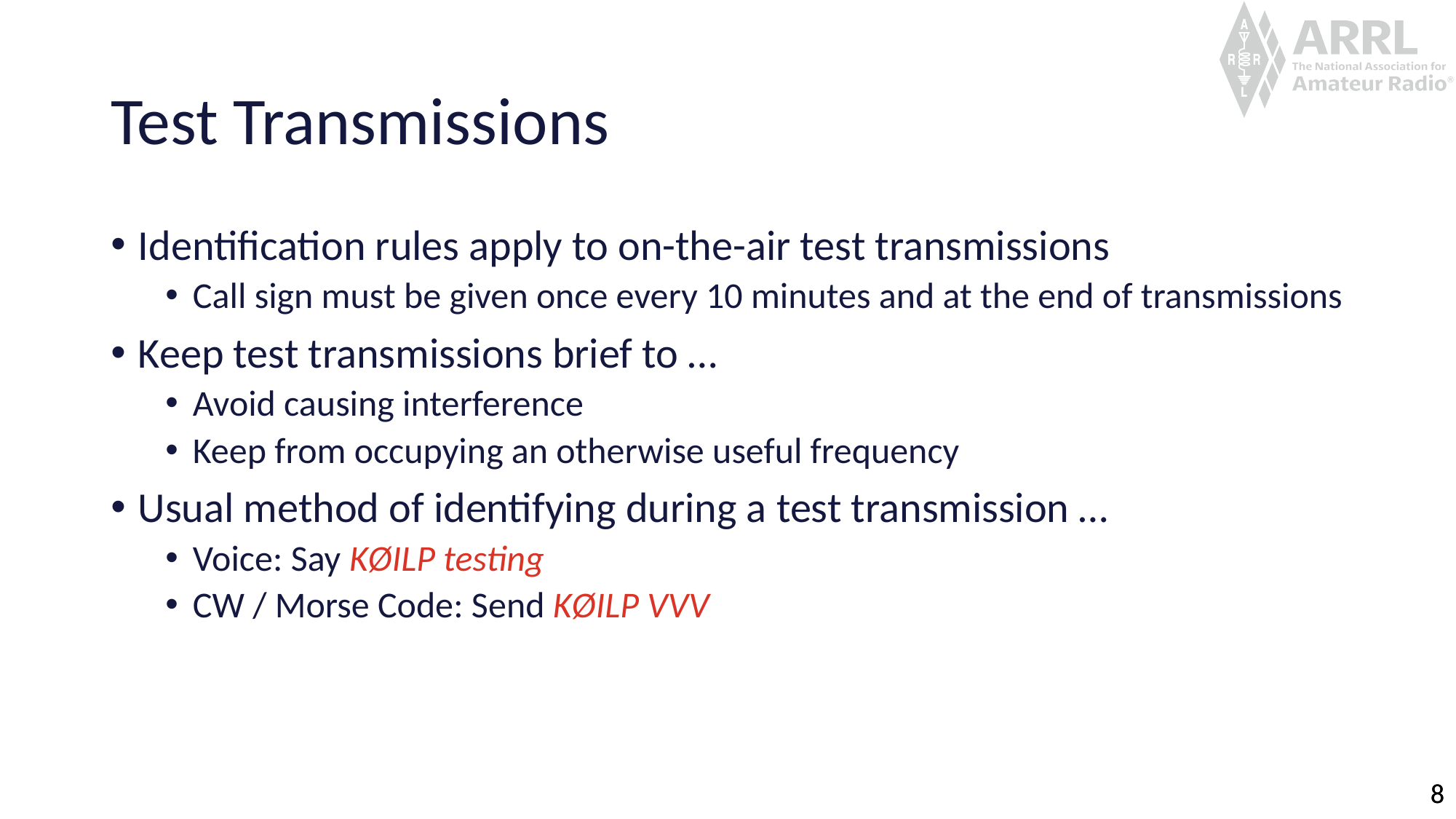

# Test Transmissions
Identification rules apply to on-the-air test transmissions
Call sign must be given once every 10 minutes and at the end of transmissions
Keep test transmissions brief to …
Avoid causing interference
Keep from occupying an otherwise useful frequency
Usual method of identifying during a test transmission …
Voice: Say KØILP testing
CW / Morse Code: Send KØILP VVV